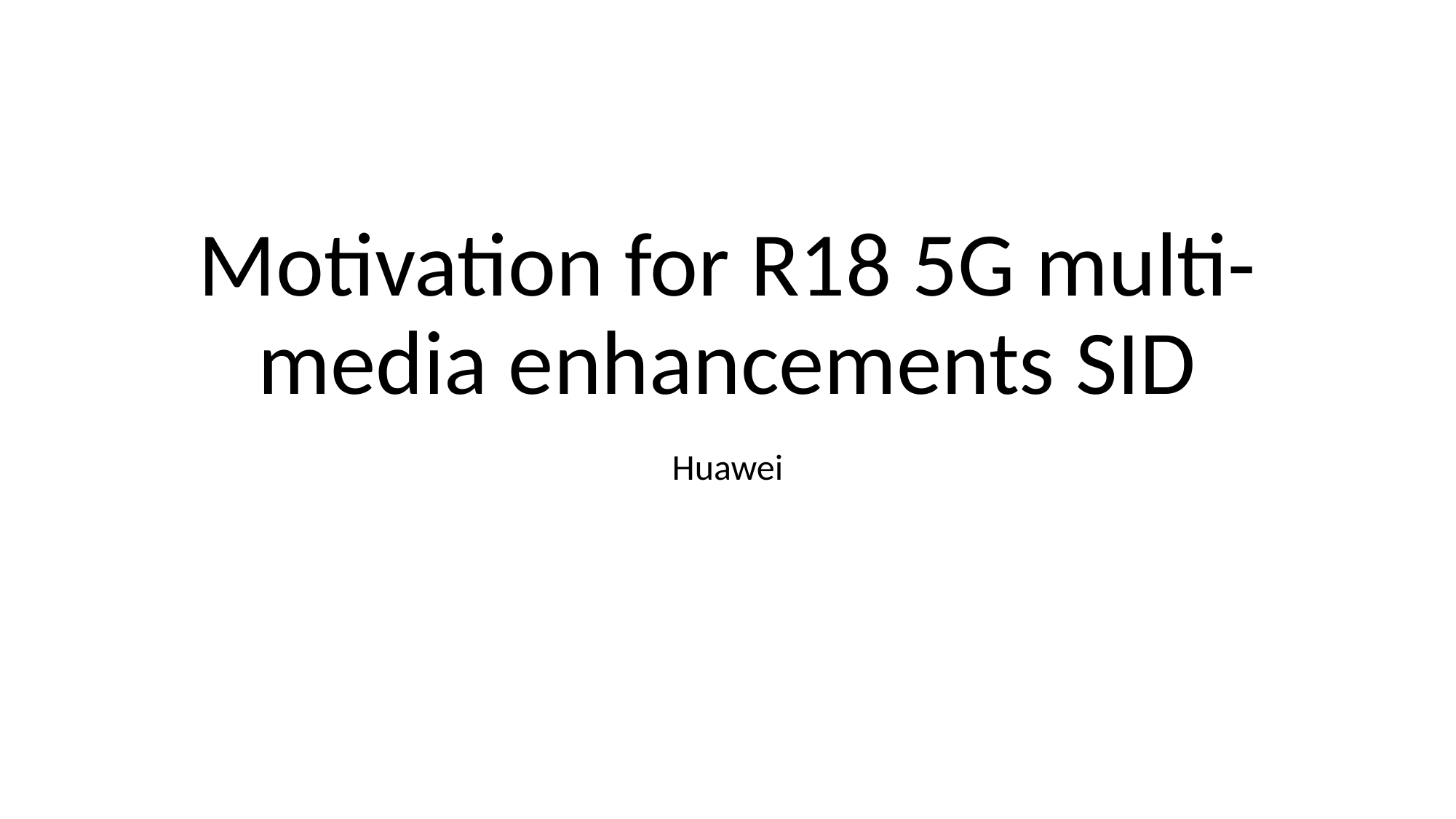

# Motivation for R18 5G multi-media enhancements SID
Huawei